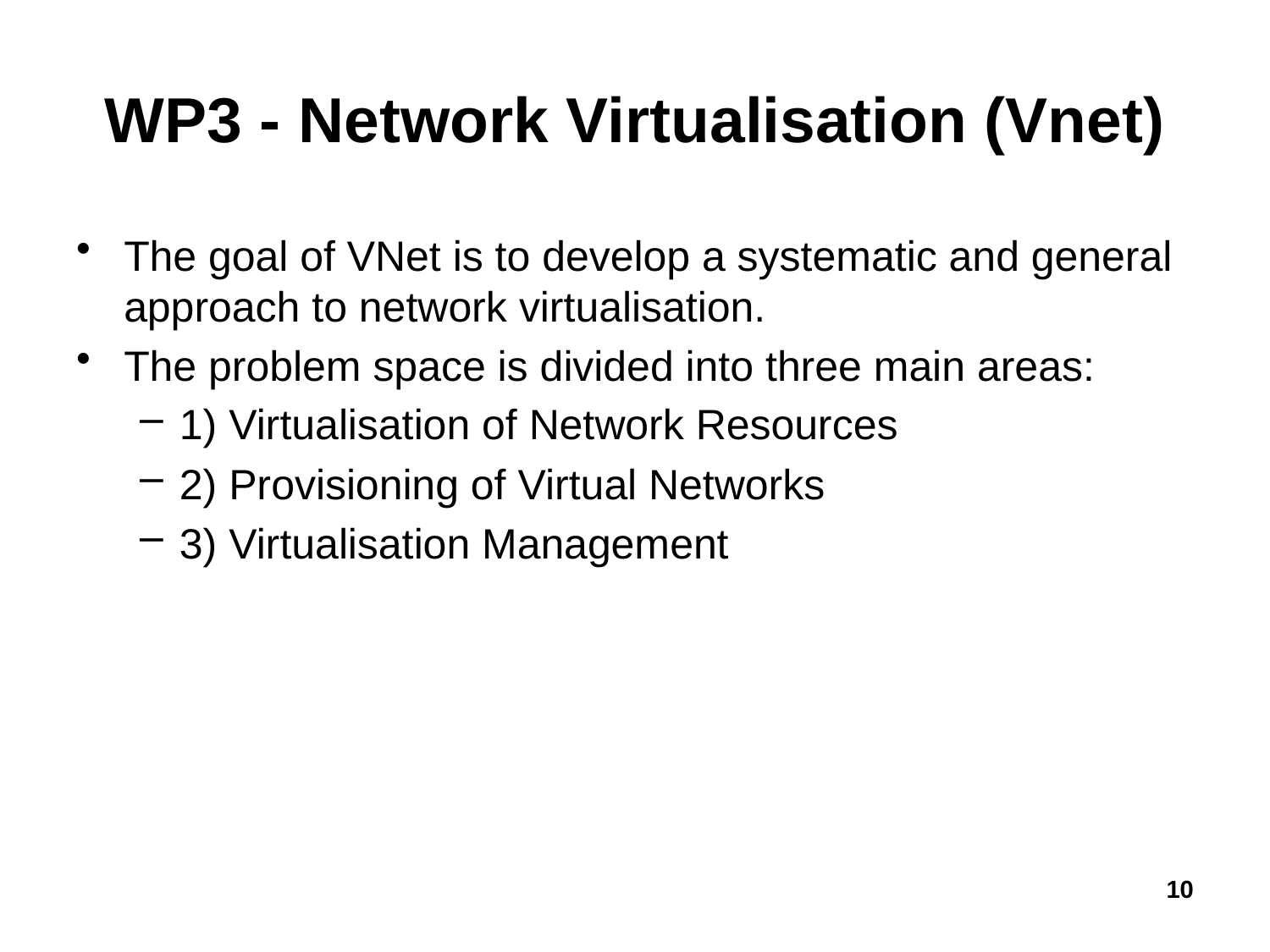

# WP3 - Network Virtualisation (Vnet)
The goal of VNet is to develop a systematic and general approach to network virtualisation.
The problem space is divided into three main areas:
1) Virtualisation of Network Resources
2) Provisioning of Virtual Networks
3) Virtualisation Management
10